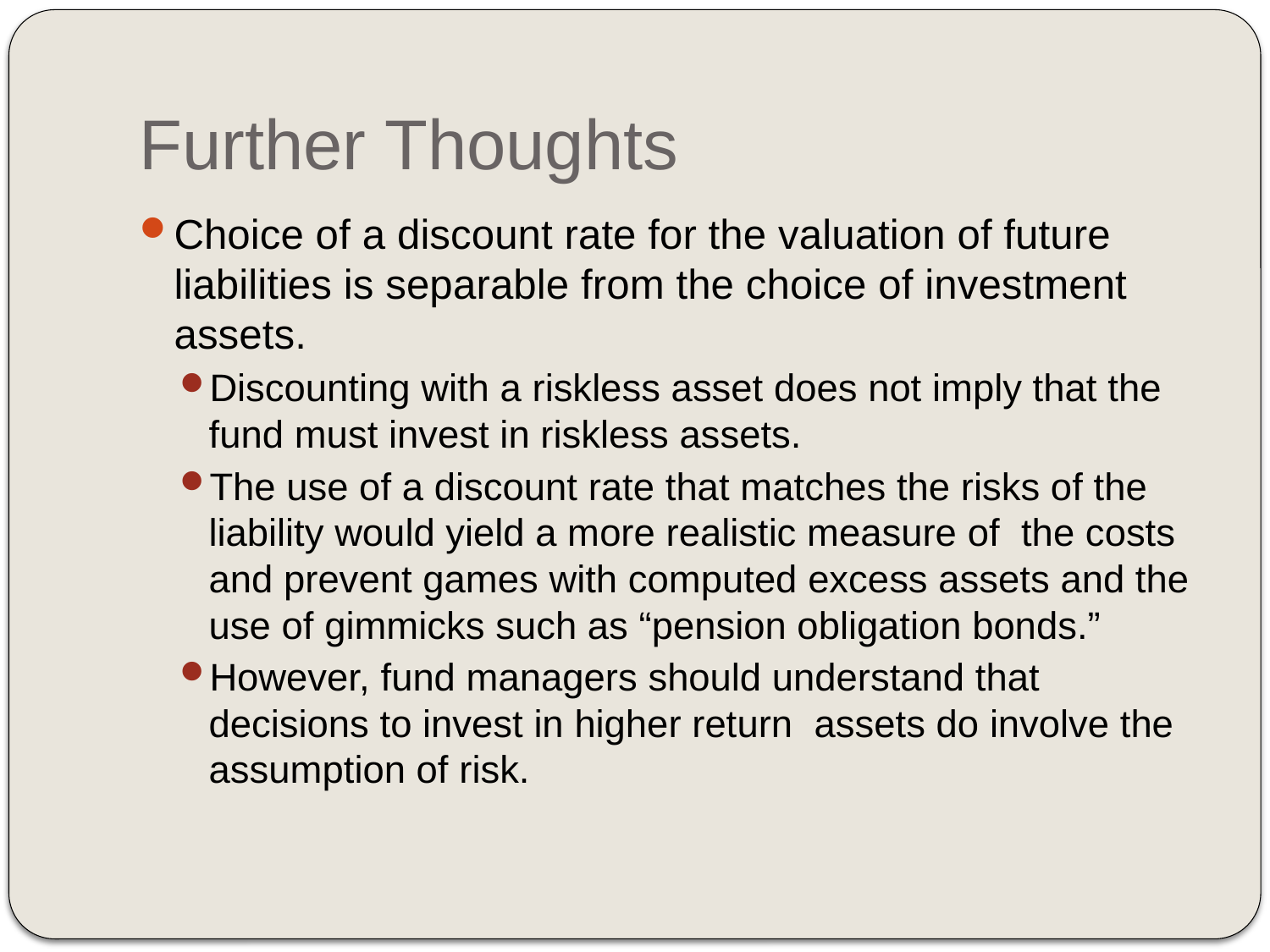

# Further Thoughts
Choice of a discount rate for the valuation of future liabilities is separable from the choice of investment assets.
Discounting with a riskless asset does not imply that the fund must invest in riskless assets.
The use of a discount rate that matches the risks of the liability would yield a more realistic measure of  the costs and prevent games with computed excess assets and the use of gimmicks such as “pension obligation bonds.”
However, fund managers should understand that decisions to invest in higher return  assets do involve the assumption of risk.